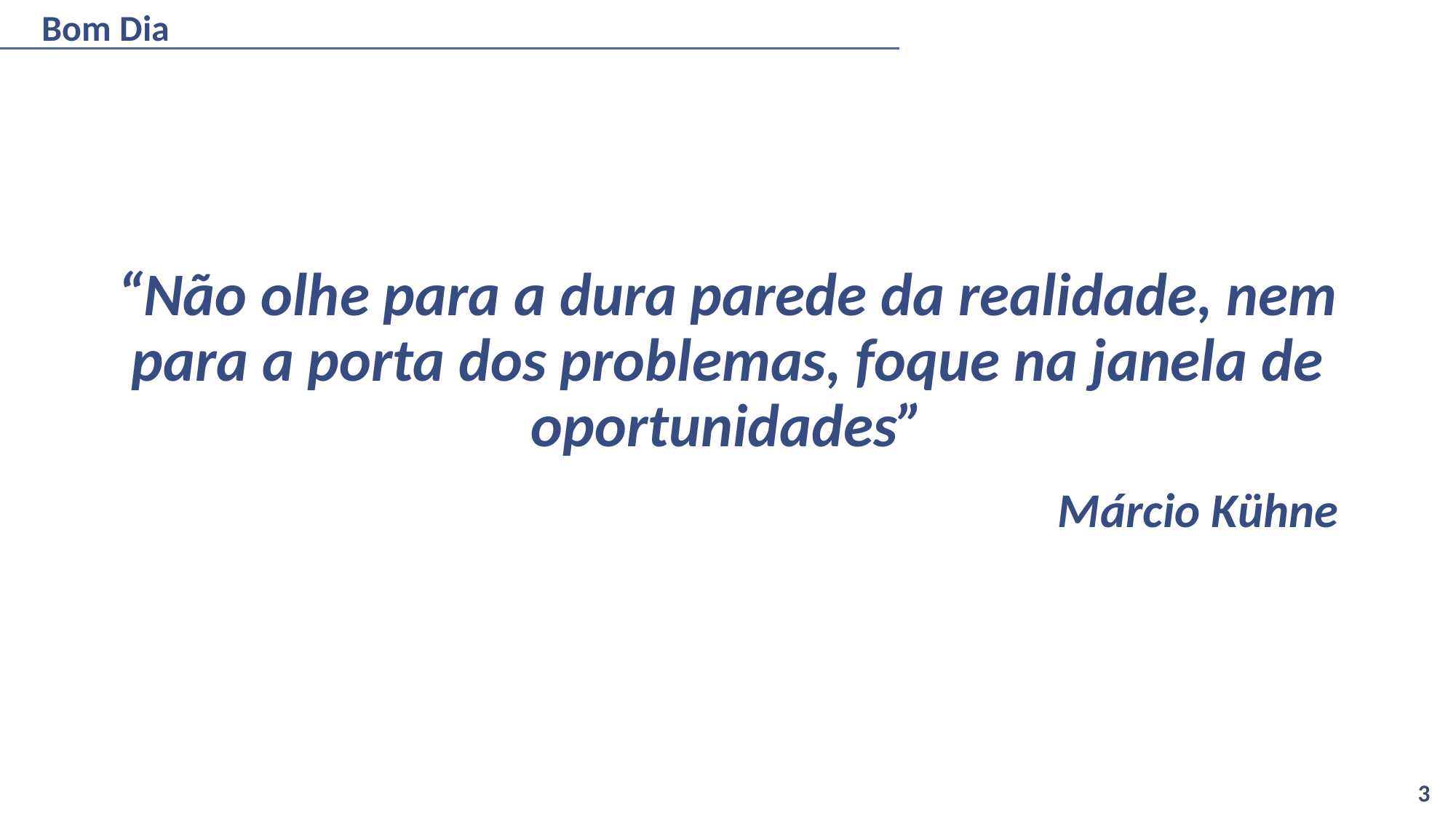

# Bom Dia

“Não olhe para a dura parede da realidade, nem para a porta dos problemas, foque na janela de oportunidades”
                                                                     Márcio Kühne
3